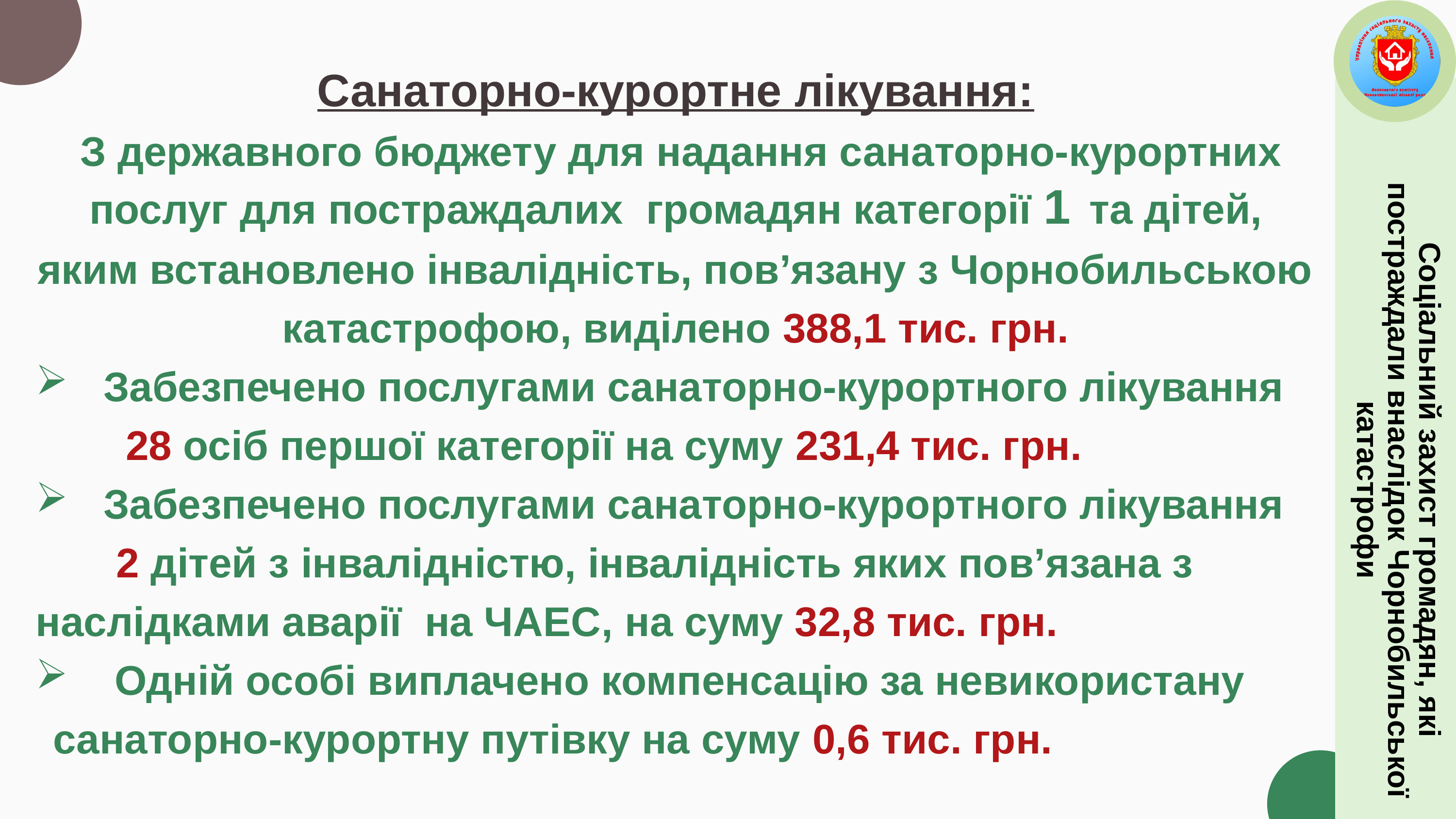

Санаторно-курортне лікування:
 З державного бюджету для надання санаторно-курортних послуг для постраждалих  громадян категорії 1  та дітей, яким встановлено інвалідність, пов’язану з Чорнобильською катастрофою, виділено 388,1 тис. грн.
   Забезпечено послугами санаторно-курортного лікування 	28 осіб першої категорії на суму 231,4 тис. грн.
   Забезпечено послугами санаторно-курортного лікування
       2 дітей з інвалідністю, інвалідність яких пов’язана з 	наслідками аварії  на ЧАЕС, на суму 32,8 тис. грн.
    Одній особі виплачено компенсацію за невикористану 	санаторно-курортну путівку на суму 0,6 тис. грн.

Соціальний захист громадян, які постраждали внаслідок Чорнобильської катастрофи